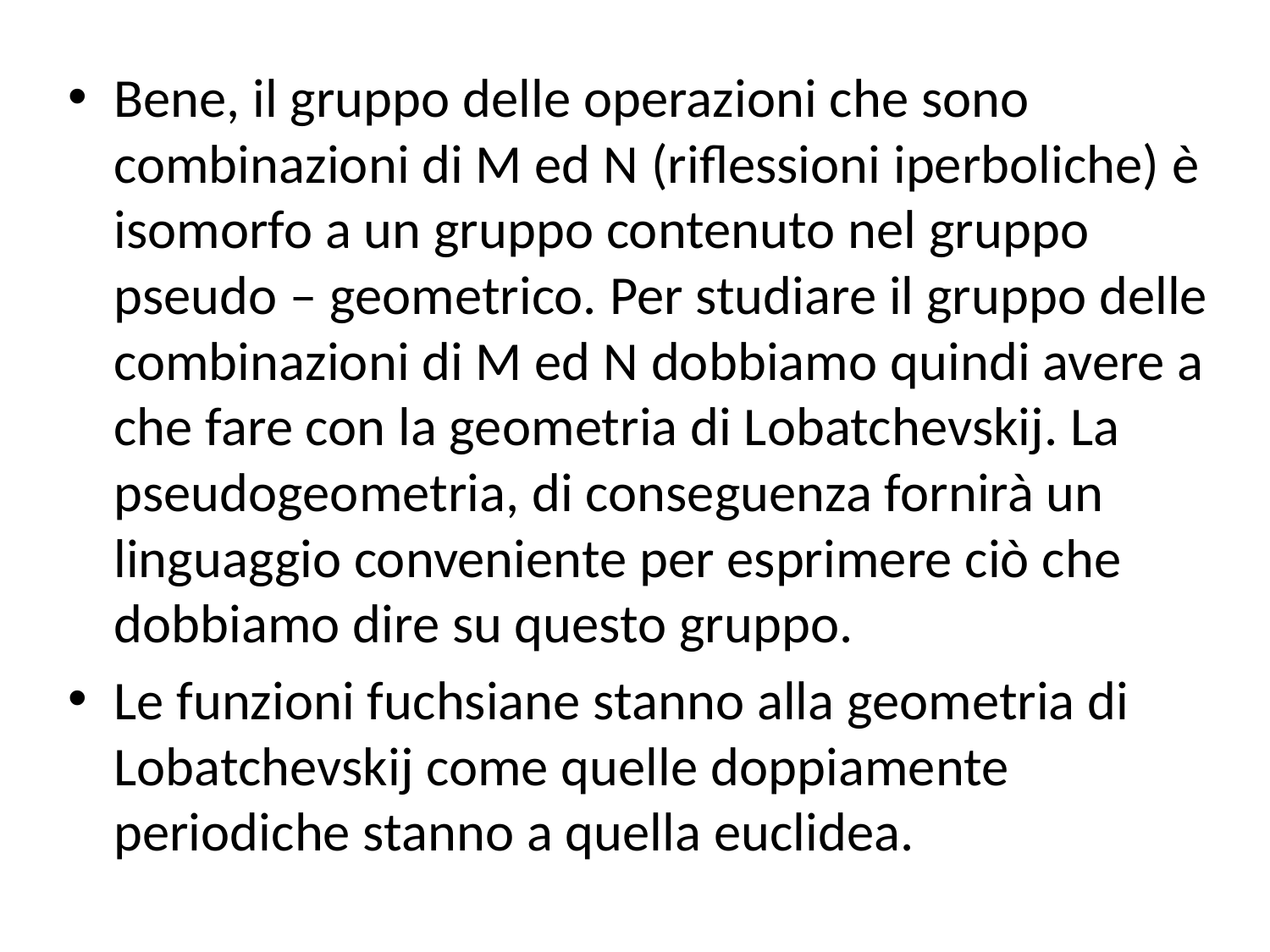

#
Bene, il gruppo delle operazioni che sono combinazioni di M ed N (riflessioni iperboliche) è isomorfo a un gruppo contenuto nel gruppo pseudo – geometrico. Per studiare il gruppo delle combinazioni di M ed N dobbiamo quindi avere a che fare con la geometria di Lobatchevskij. La pseudogeometria, di conseguenza fornirà un linguaggio conveniente per esprimere ciò che dobbiamo dire su questo gruppo.
Le funzioni fuchsiane stanno alla geometria di Lobatchevskij come quelle doppiamente periodiche stanno a quella euclidea.